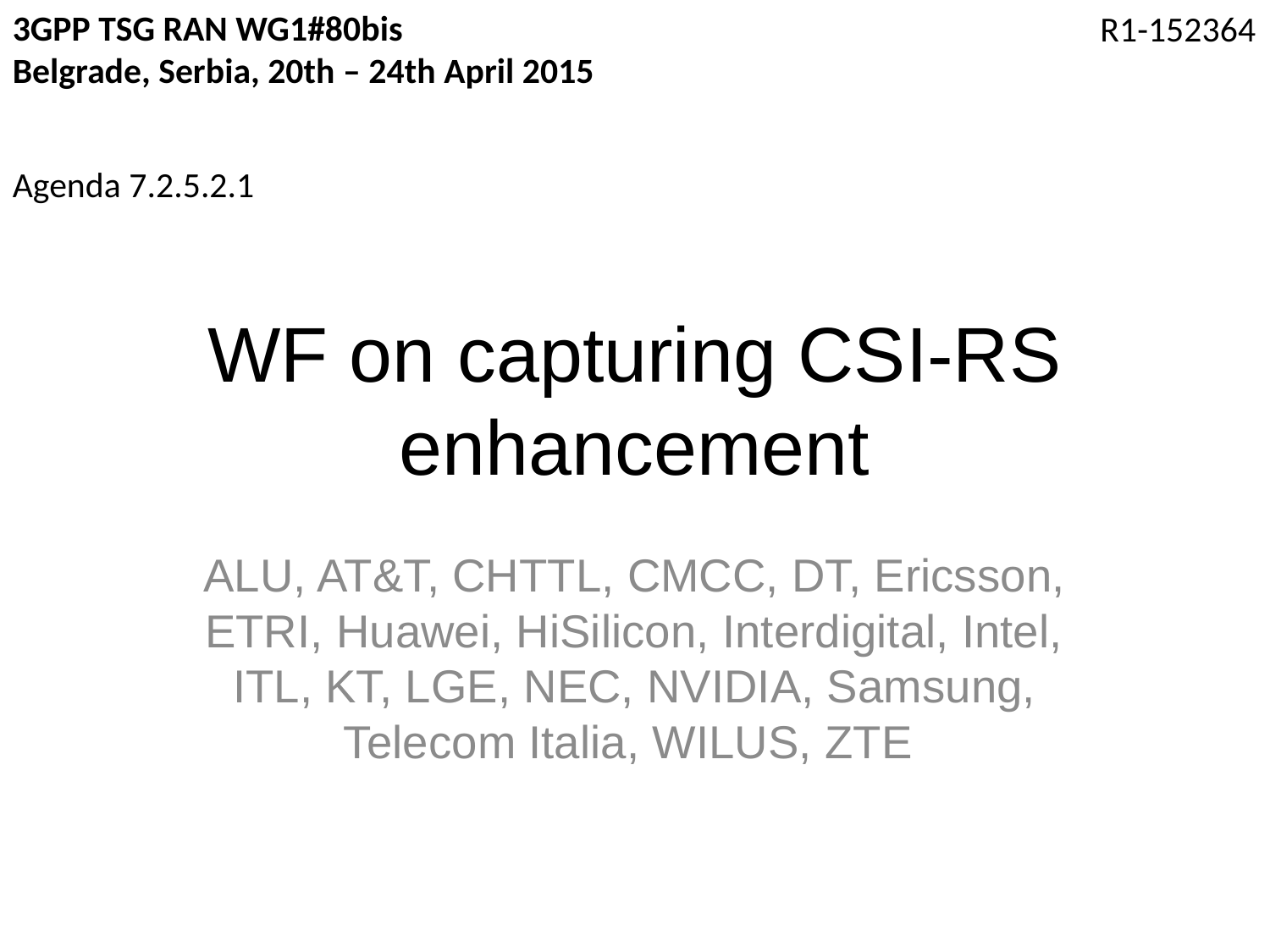

R1-152364
3GPP TSG RAN WG1#80bis
Belgrade, Serbia, 20th – 24th April 2015
Agenda 7.2.5.2.1
# WF on capturing CSI-RS enhancement
ALU, AT&T, CHTTL, CMCC, DT, Ericsson, ETRI, Huawei, HiSilicon, Interdigital, Intel, ITL, KT, LGE, NEC, NVIDIA, Samsung, Telecom Italia, WILUS, ZTE